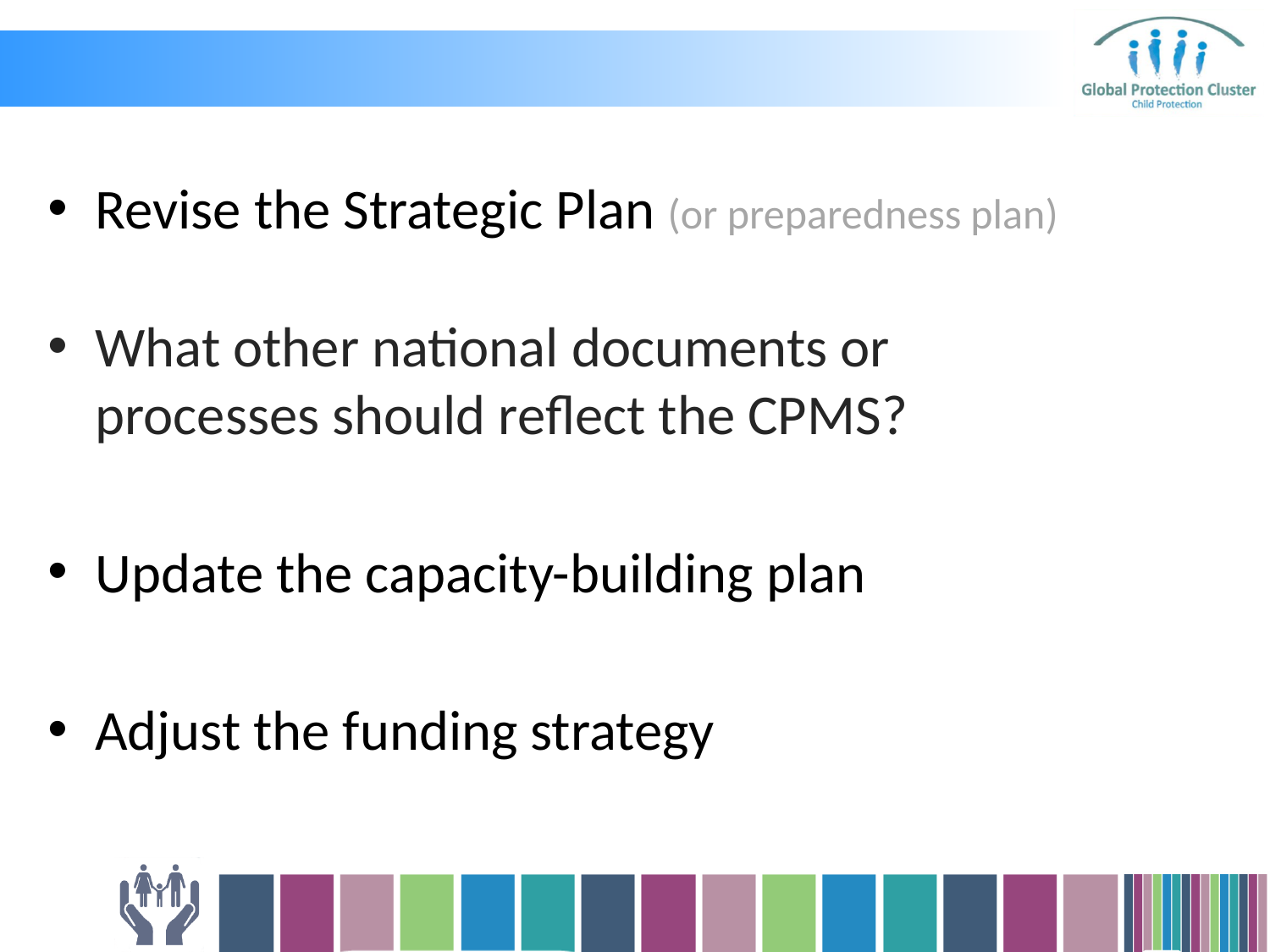

Revise the Strategic Plan (or preparedness plan)

What other national documents or processes should reflect the CPMS?

Update the capacity-building plan

Adjust the funding strategy